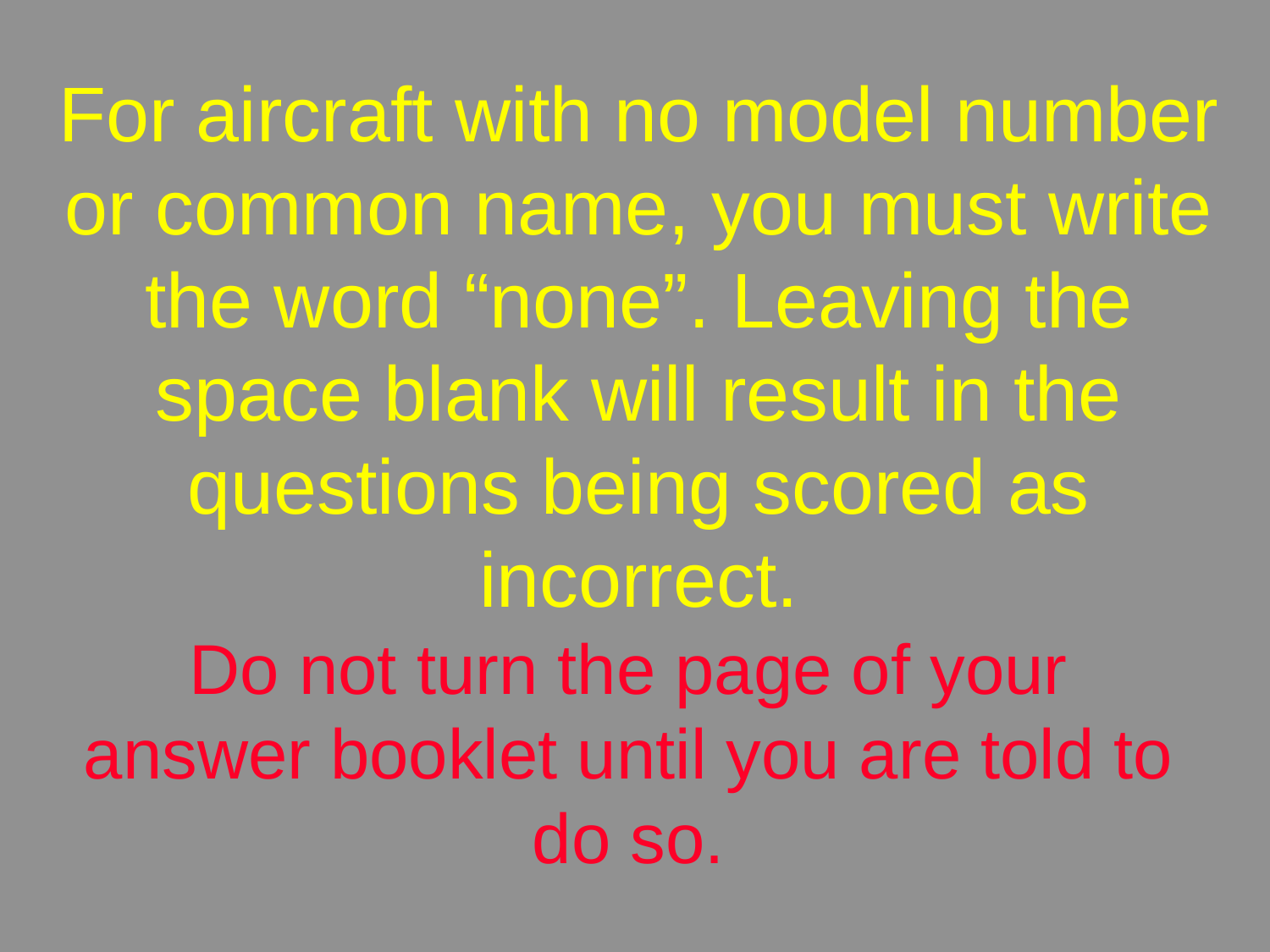

# For aircraft with no model number or common name, you must write the word “none”. Leaving the space blank will result in the questions being scored as incorrect.
Do not turn the page of your answer booklet until you are told to do so.